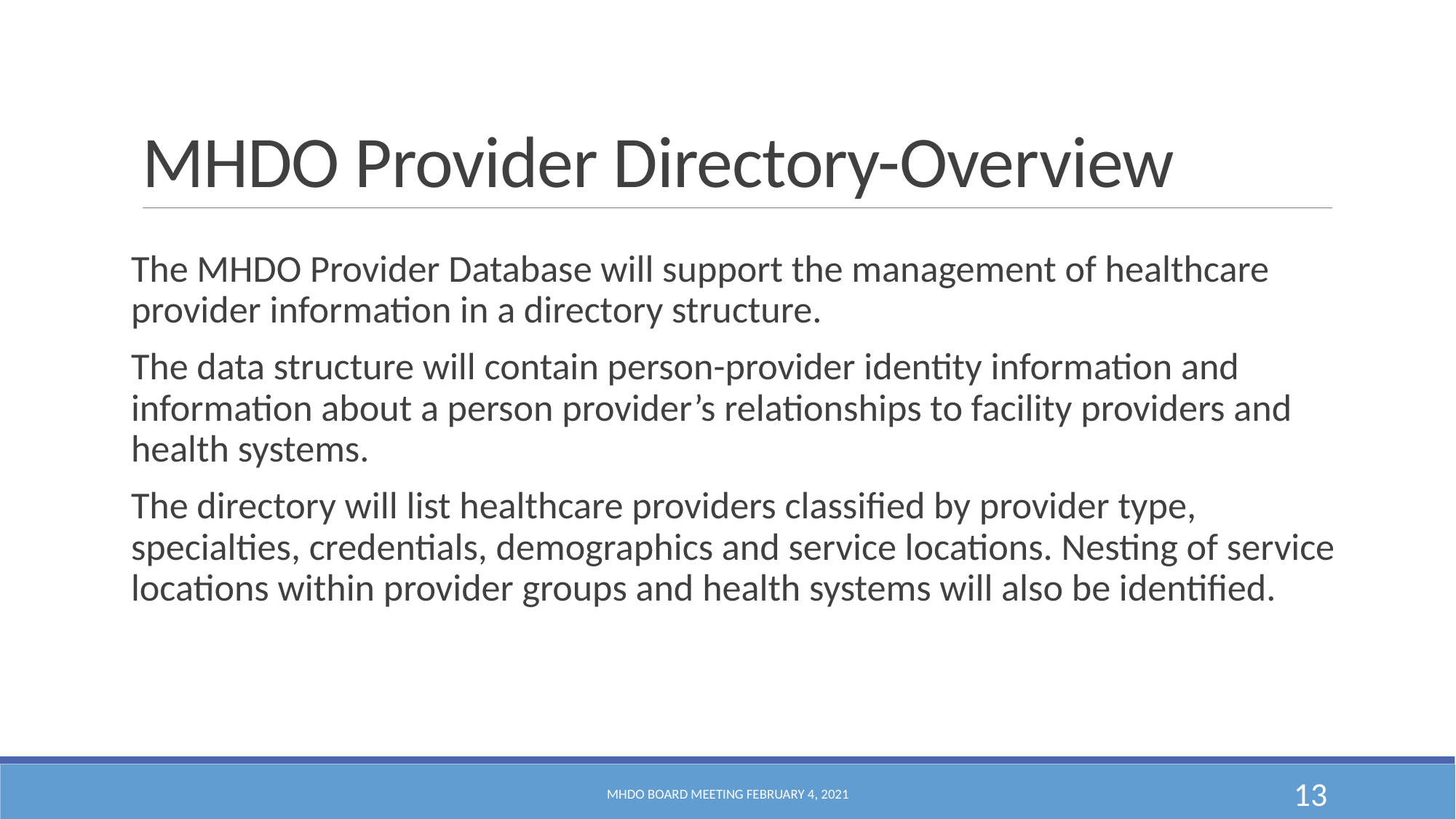

# MHDO Provider Directory-Overview
The MHDO Provider Database will support the management of healthcare provider information in a directory structure.
The data structure will contain person-provider identity information and information about a person provider’s relationships to facility providers and health systems.
The directory will list healthcare providers classified by provider type, specialties, credentials, demographics and service locations. Nesting of service locations within provider groups and health systems will also be identified.

MHDO Board Meeting February 4, 2021
13